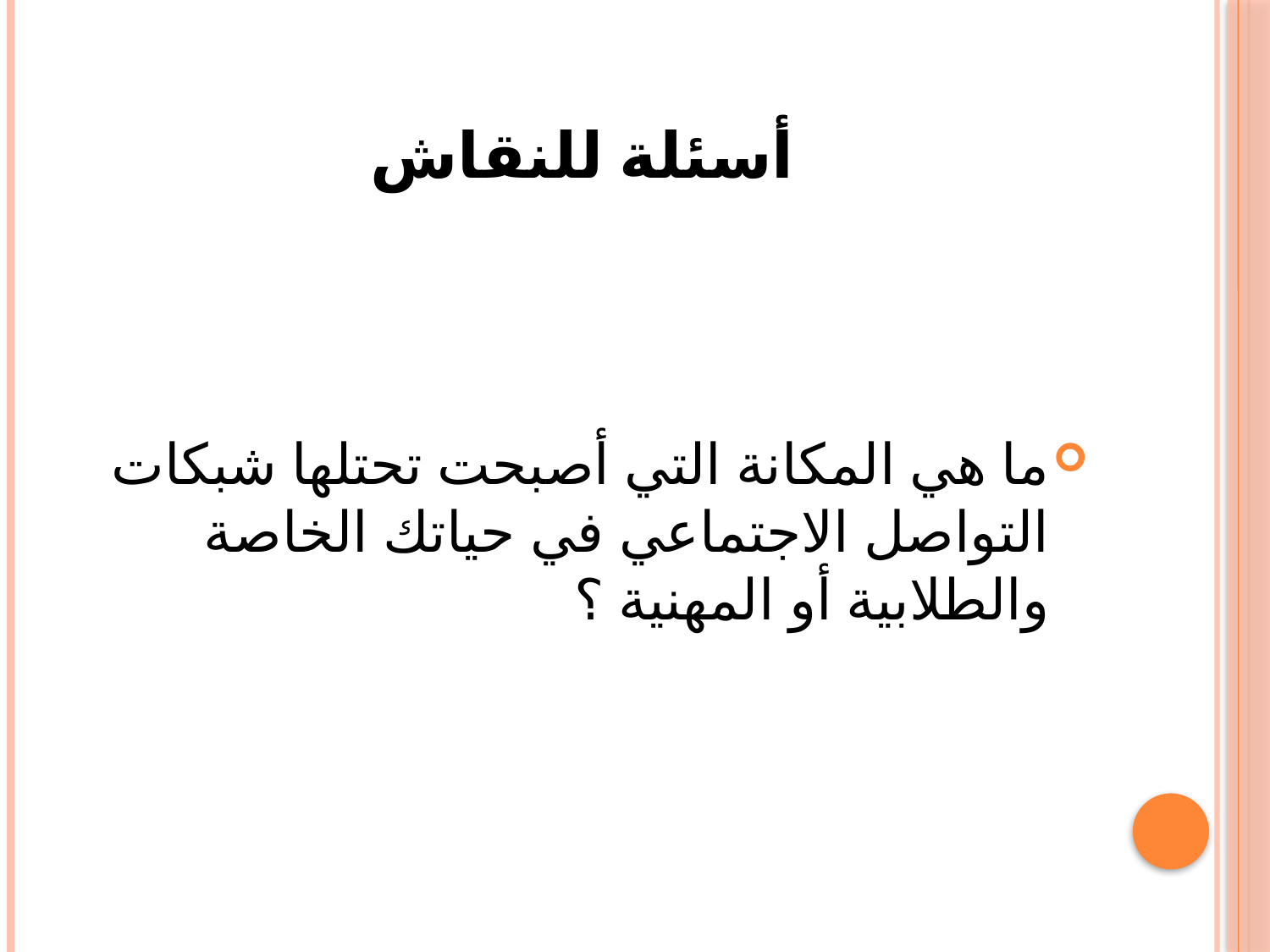

# أسئلة للنقاش
ما هي المكانة التي أصبحت تحتلها شبكات التواصل الاجتماعي في حياتك الخاصة والطلابية أو المهنية ؟